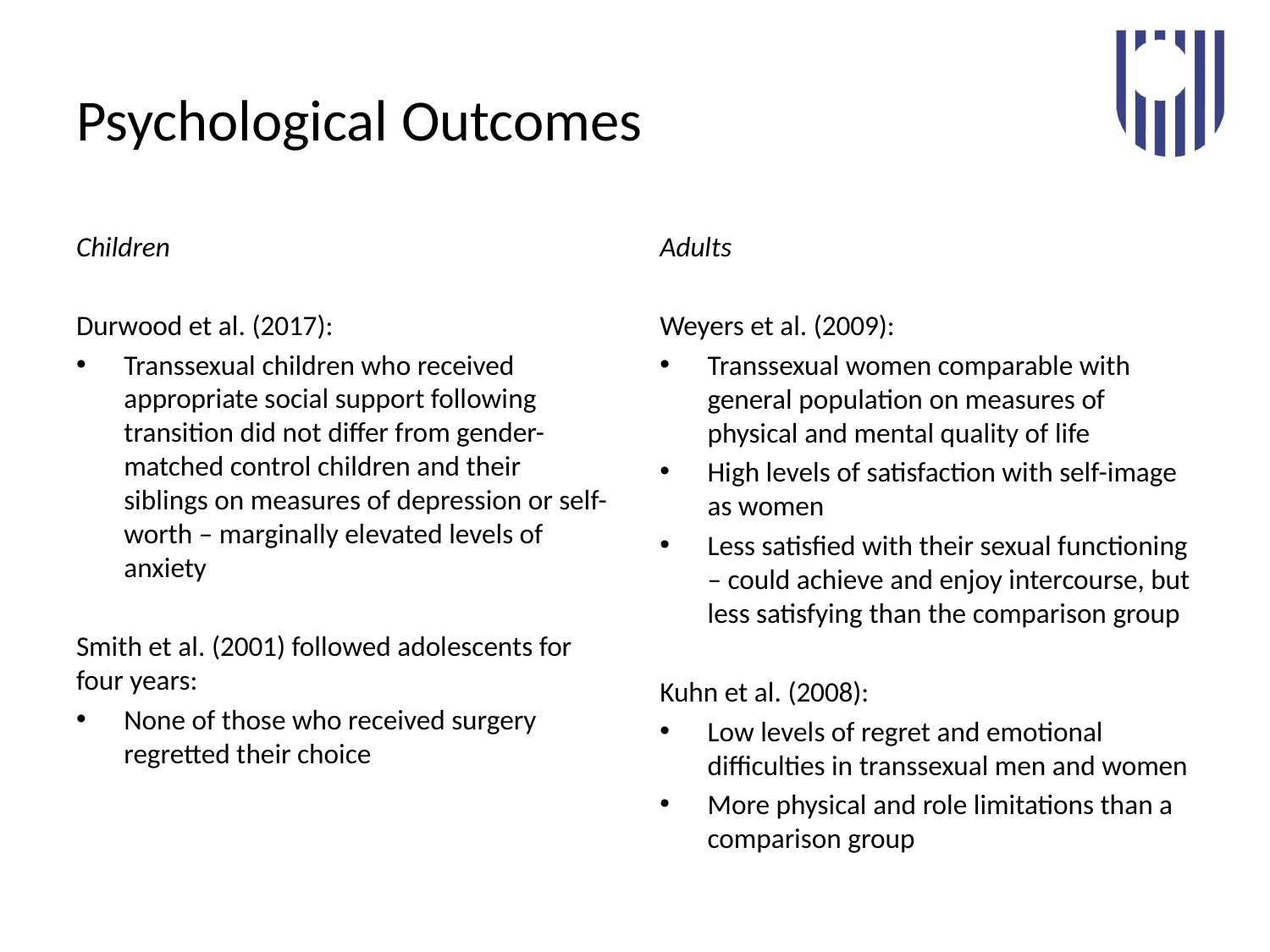

# Psychological Outcomes
Children

Durwood et al. (2017):
Transsexual children who received appropriate social support following transition did not differ from gender-matched control children and their siblings on measures of depression or self-worth – marginally elevated levels of anxiety

Smith et al. (2001) followed adolescents for four years:
None of those who received surgery regretted their choice

Adults

Weyers et al. (2009):
Transsexual women comparable with general population on measures of physical and mental quality of life
High levels of satisfaction with self-image as women
Less satisfied with their sexual functioning – could achieve and enjoy intercourse, but less satisfying than the comparison group

Kuhn et al. (2008):
Low levels of regret and emotional difficulties in transsexual men and women
More physical and role limitations than a comparison group